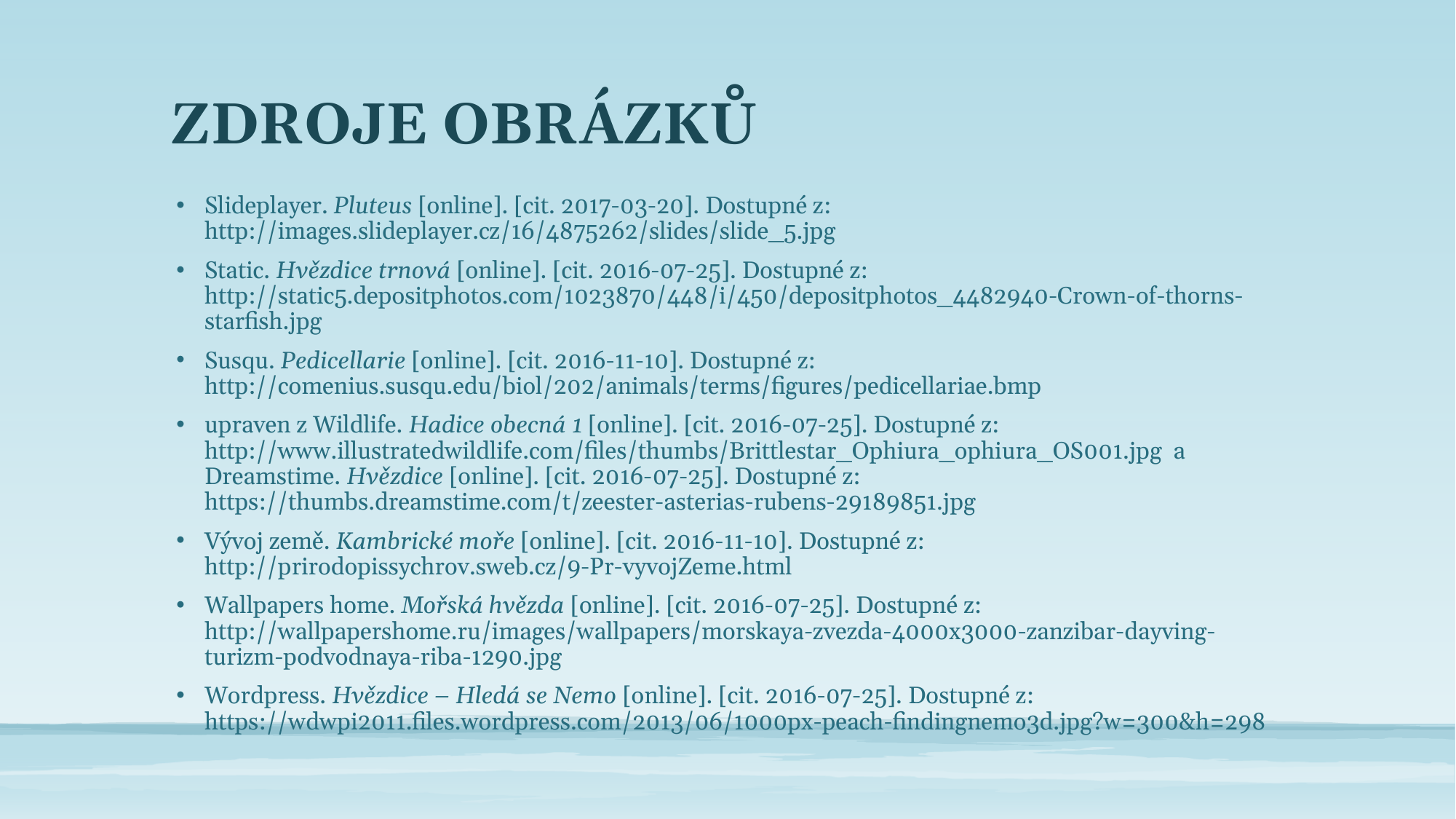

# ZDROJE OBRÁZKŮ
Slideplayer. Pluteus [online]. [cit. 2017-03-20]. Dostupné z: http://images.slideplayer.cz/16/4875262/slides/slide_5.jpg
Static. Hvězdice trnová [online]. [cit. 2016-07-25]. Dostupné z: http://static5.depositphotos.com/1023870/448/i/450/depositphotos_4482940-Crown-of-thorns-starfish.jpg
Susqu. Pedicellarie [online]. [cit. 2016-11-10]. Dostupné z: http://comenius.susqu.edu/biol/202/animals/terms/figures/pedicellariae.bmp
upraven z Wildlife. Hadice obecná 1 [online]. [cit. 2016-07-25]. Dostupné z: http://www.illustratedwildlife.com/files/thumbs/Brittlestar_Ophiura_ophiura_OS001.jpg  a Dreamstime. Hvězdice [online]. [cit. 2016-07-25]. Dostupné z:  https://thumbs.dreamstime.com/t/zeester-asterias-rubens-29189851.jpg
Vývoj země. Kambrické moře [online]. [cit. 2016-11-10]. Dostupné z: http://prirodopissychrov.sweb.cz/9-Pr-vyvojZeme.html
Wallpapers home. Mořská hvězda [online]. [cit. 2016-07-25]. Dostupné z: http://wallpapershome.ru/images/wallpapers/morskaya-zvezda-4000x3000-zanzibar-dayving-turizm-podvodnaya-riba-1290.jpg
Wordpress. Hvězdice – Hledá se Nemo [online]. [cit. 2016-07-25]. Dostupné z:  https://wdwpi2011.files.wordpress.com/2013/06/1000px-peach-findingnemo3d.jpg?w=300&h=298